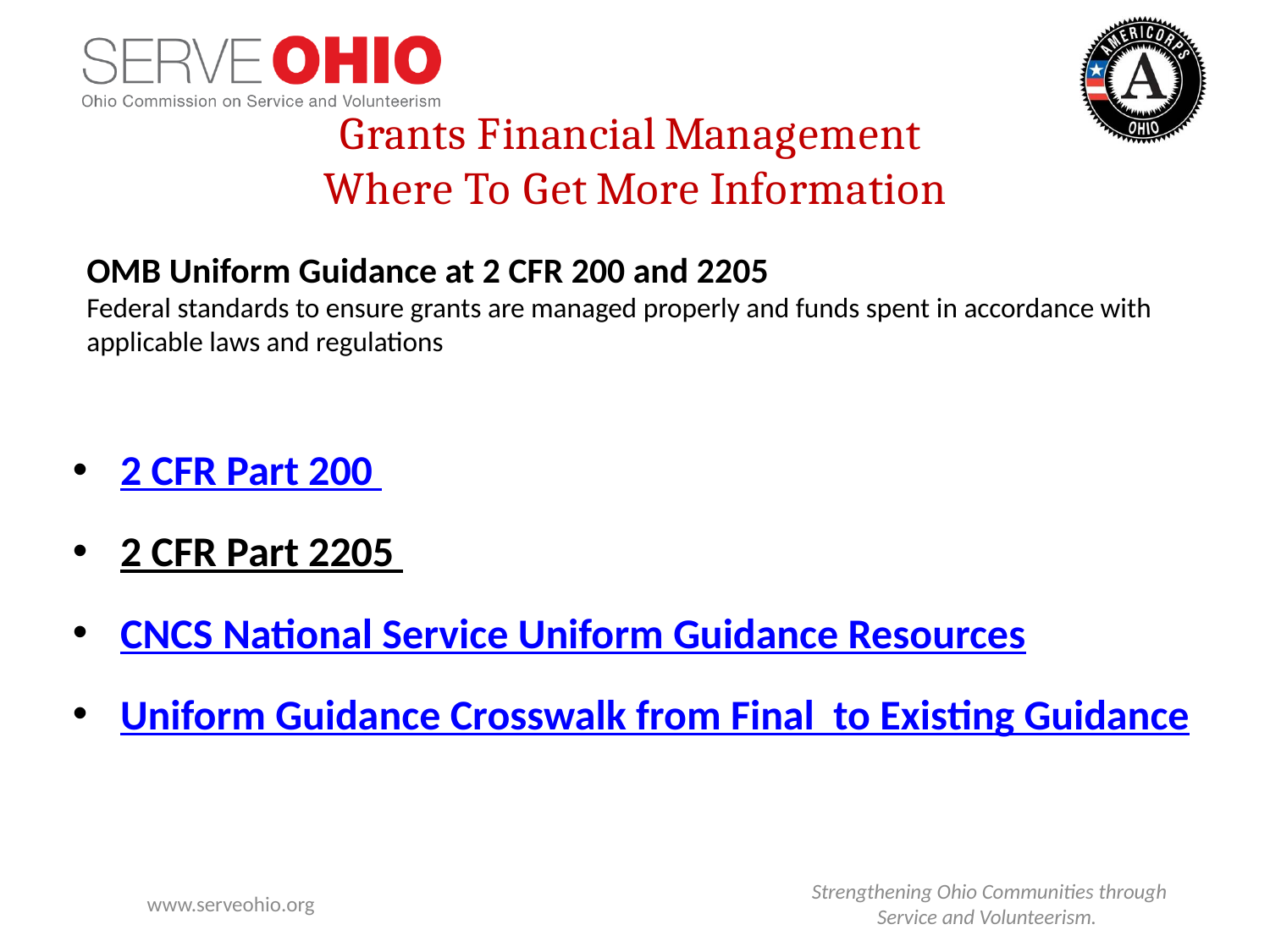

Grants Financial Management
Where To Get More Information
OMB Uniform Guidance at 2 CFR 200 and 2205
Federal standards to ensure grants are managed properly and funds spent in accordance with applicable laws and regulations

2 CFR Part 200

2 CFR Part 2205

CNCS National Service Uniform Guidance Resources

Uniform Guidance Crosswalk from Final  to Existing Guidance
www.serveohio.org
Strengthening Ohio Communities through Service and Volunteerism.